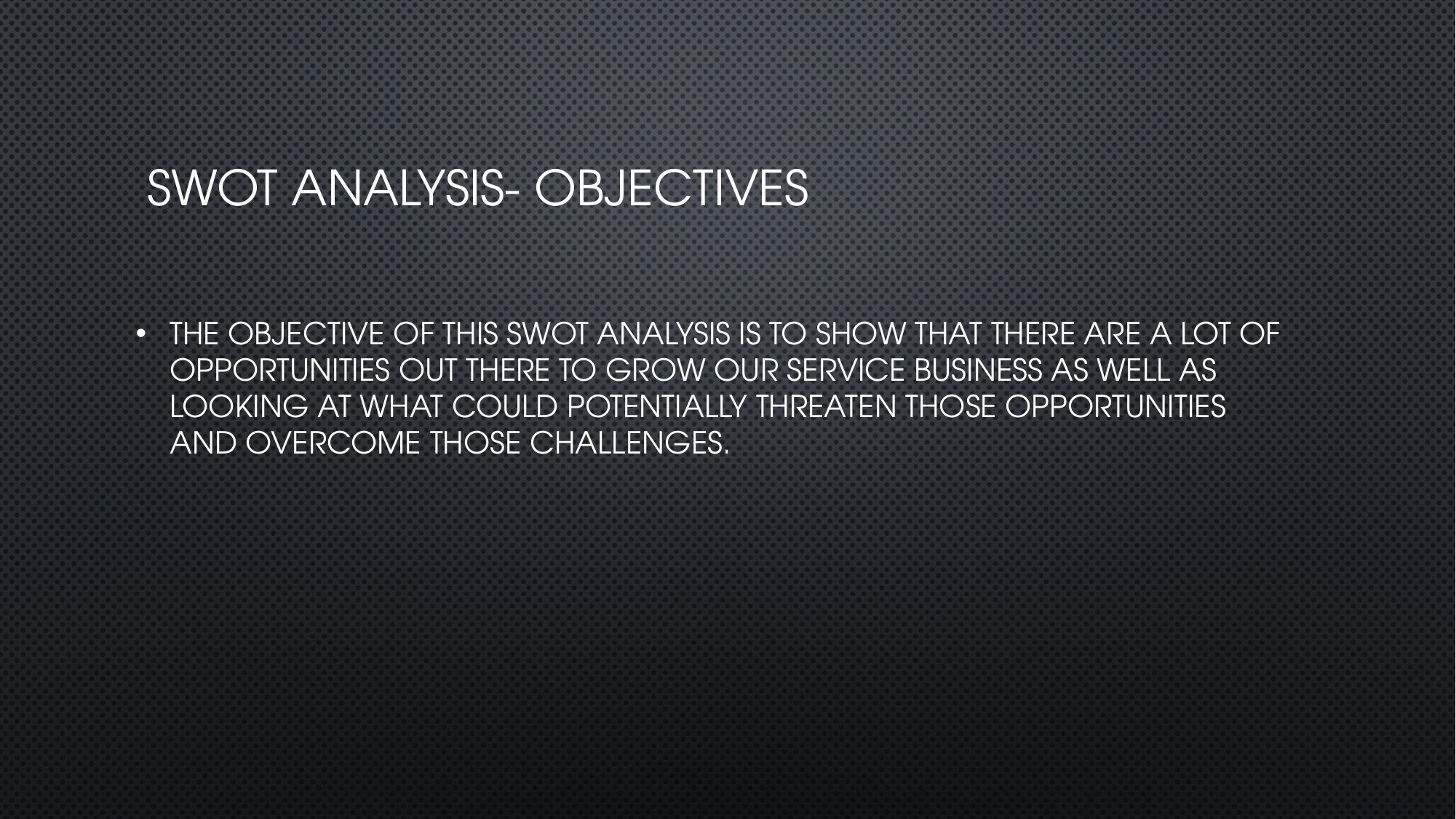

# SWOT Analysis- Objectives
The objective of this SWOT analysis is to show that there are a lot of opportunities out there to grow our service business as well as looking at what could potentially threaten those opportunities and overcome those challenges.